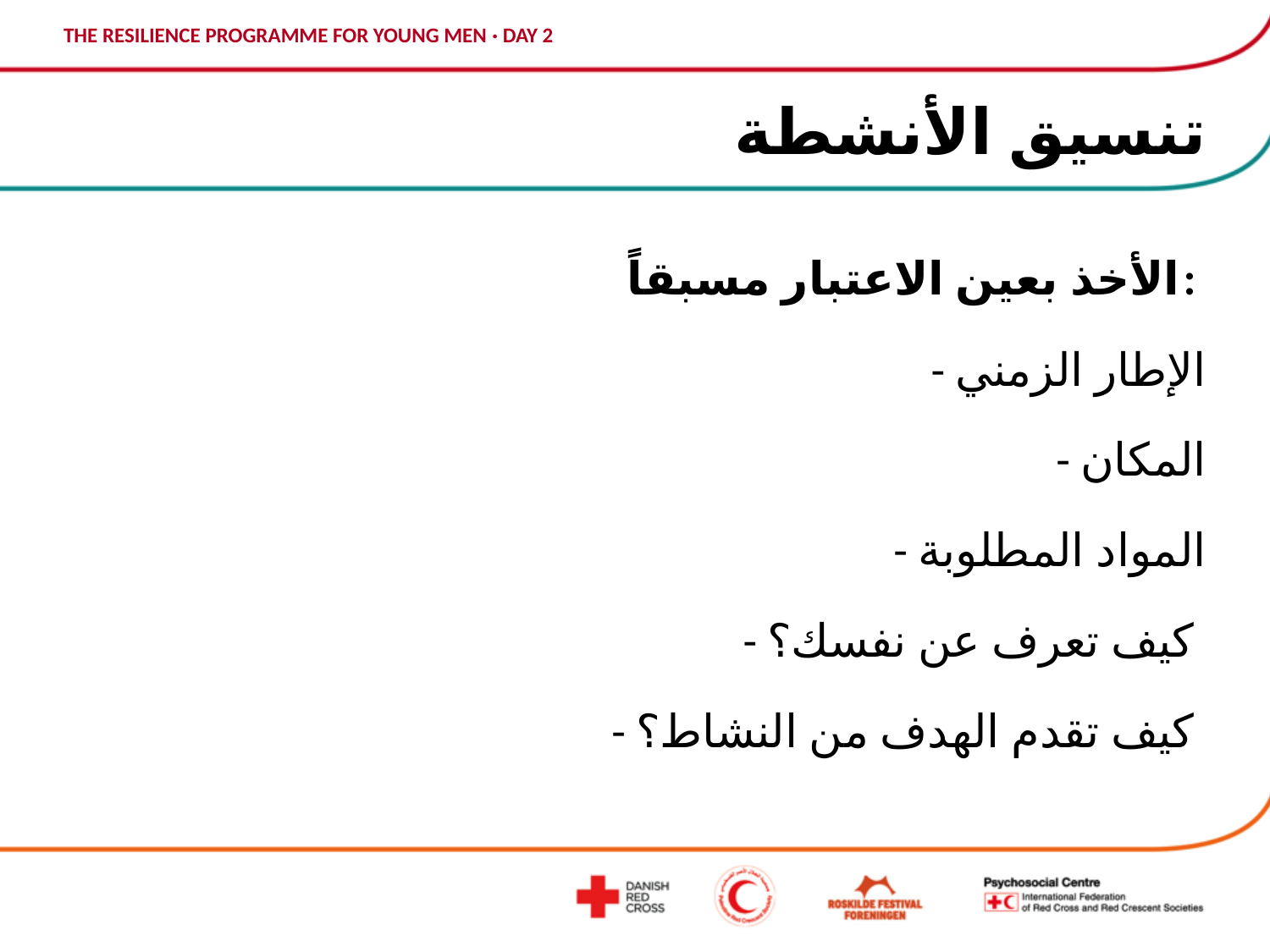

# تنسيق الأنشطة
الأخذ بعين الاعتبار مسبقاً:
- الإطار الزمني
- المكان
- المواد المطلوبة
- كيف تعرف عن نفسك؟
- كيف تقدم الهدف من النشاط؟